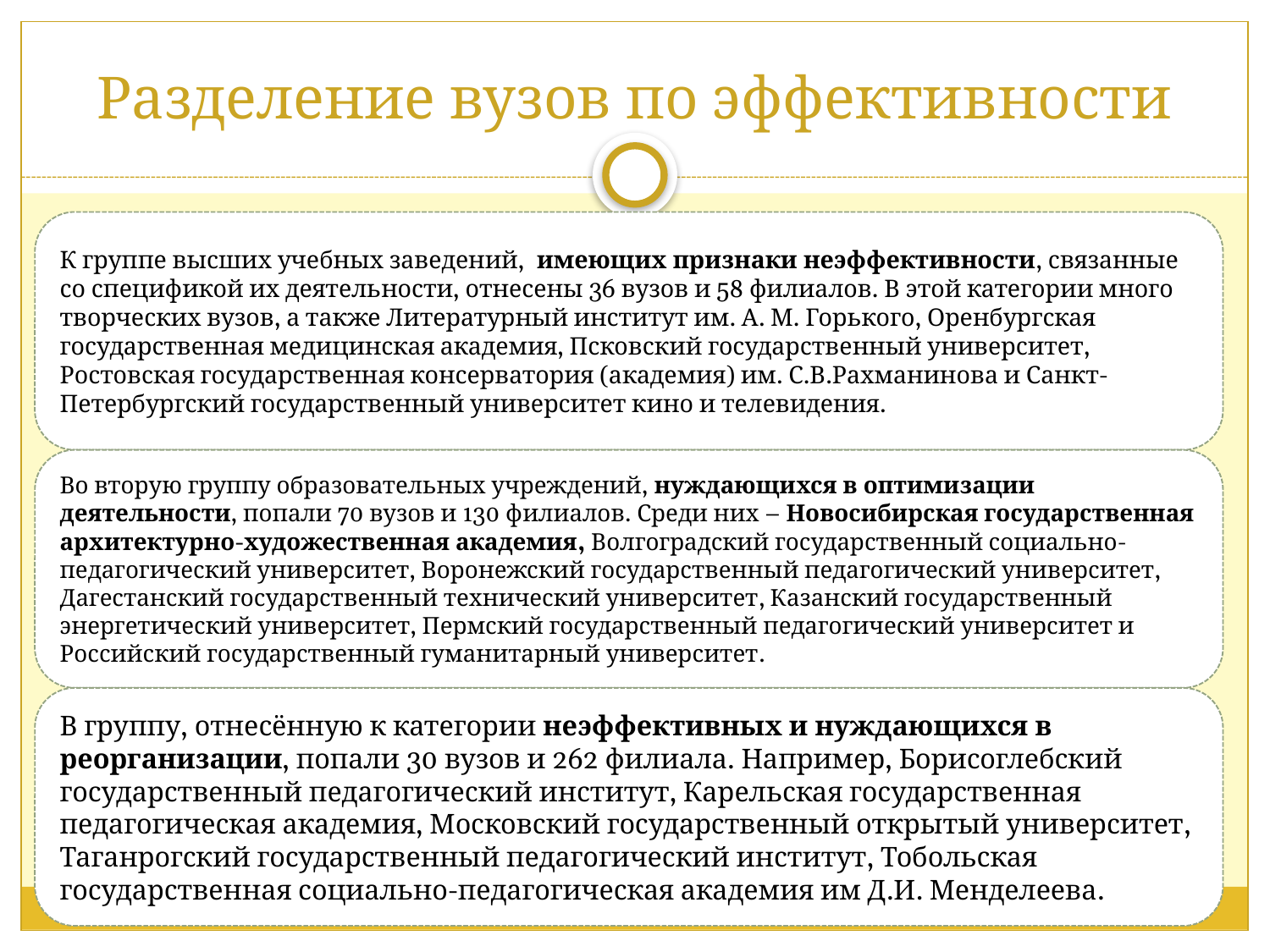

# Разделение вузов по эффективности
К группе высших учебных заведений,  имеющих признаки неэффективности, связанные со спецификой их деятельности, отнесены 36 вузов и 58 филиалов. В этой категории много творческих вузов, а также Литературный институт им. А. М. Горького, Оренбургская государственная медицинская академия, Псковский государственный университет, Ростовская государственная консерватория (академия) им. С.В.Рахманинова и Санкт-Петербургский государственный университет кино и телевидения.
Во вторую группу образовательных учреждений, нуждающихся в оптимизации деятельности, попали 70 вузов и 130 филиалов. Среди них – Новосибирская государственная архитектурно-художественная академия, Волгоградский государственный социально-педагогический университет, Воронежский государственный педагогический университет, Дагестанский государственный технический университет, Казанский государственный энергетический университет, Пермский государственный педагогический университет и Российский государственный гуманитарный университет.
В группу, отнесённую к категории неэффективных и нуждающихся в реорганизации, попали 30 вузов и 262 филиала. Например, Борисоглебский государственный педагогический институт, Карельская государственная педагогическая академия, Московский государственный открытый университет, Таганрогский государственный педагогический институт, Тобольская государственная социально-педагогическая академия им Д.И. Менделеева.